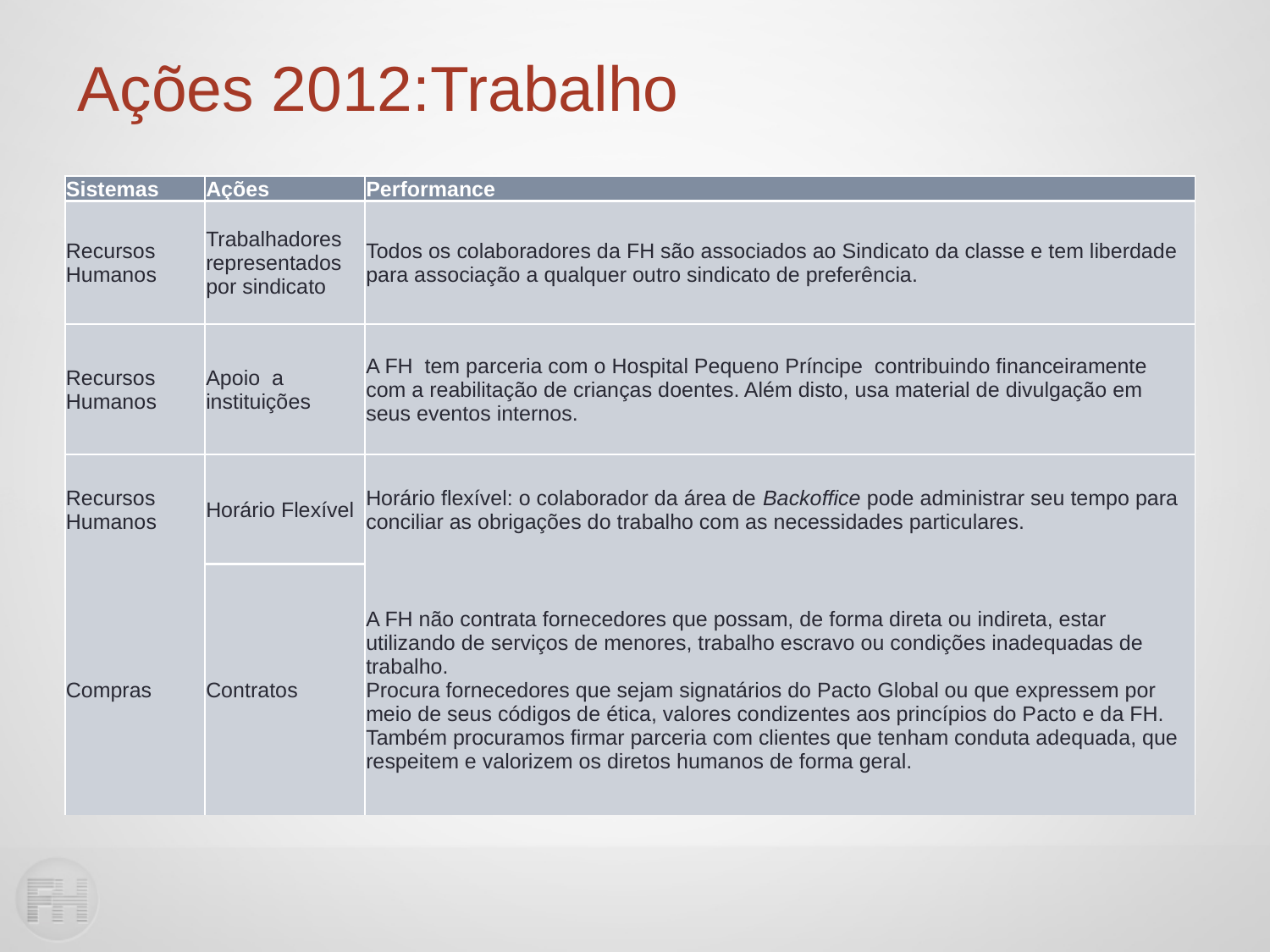

Ações 2012:Trabalho
| Sistemas | Ações | Performance |
| --- | --- | --- |
| Recursos Humanos | Trabalhadores representados por sindicato | Todos os colaboradores da FH são associados ao Sindicato da classe e tem liberdade para associação a qualquer outro sindicato de preferência. |
| Recursos Humanos | Apoio a instituições | A FH tem parceria com o Hospital Pequeno Príncipe contribuindo financeiramente com a reabilitação de crianças doentes. Além disto, usa material de divulgação em seus eventos internos. |
| Recursos Humanos | Horário Flexível | Horário flexível: o colaborador da área de Backoffice pode administrar seu tempo para conciliar as obrigações do trabalho com as necessidades particulares. |
| Compras | Contratos | A FH não contrata fornecedores que possam, de forma direta ou indireta, estar utilizando de serviços de menores, trabalho escravo ou condições inadequadas de trabalho. Procura fornecedores que sejam signatários do Pacto Global ou que expressem por meio de seus códigos de ética, valores condizentes aos princípios do Pacto e da FH. Também procuramos firmar parceria com clientes que tenham conduta adequada, que respeitem e valorizem os diretos humanos de forma geral. |